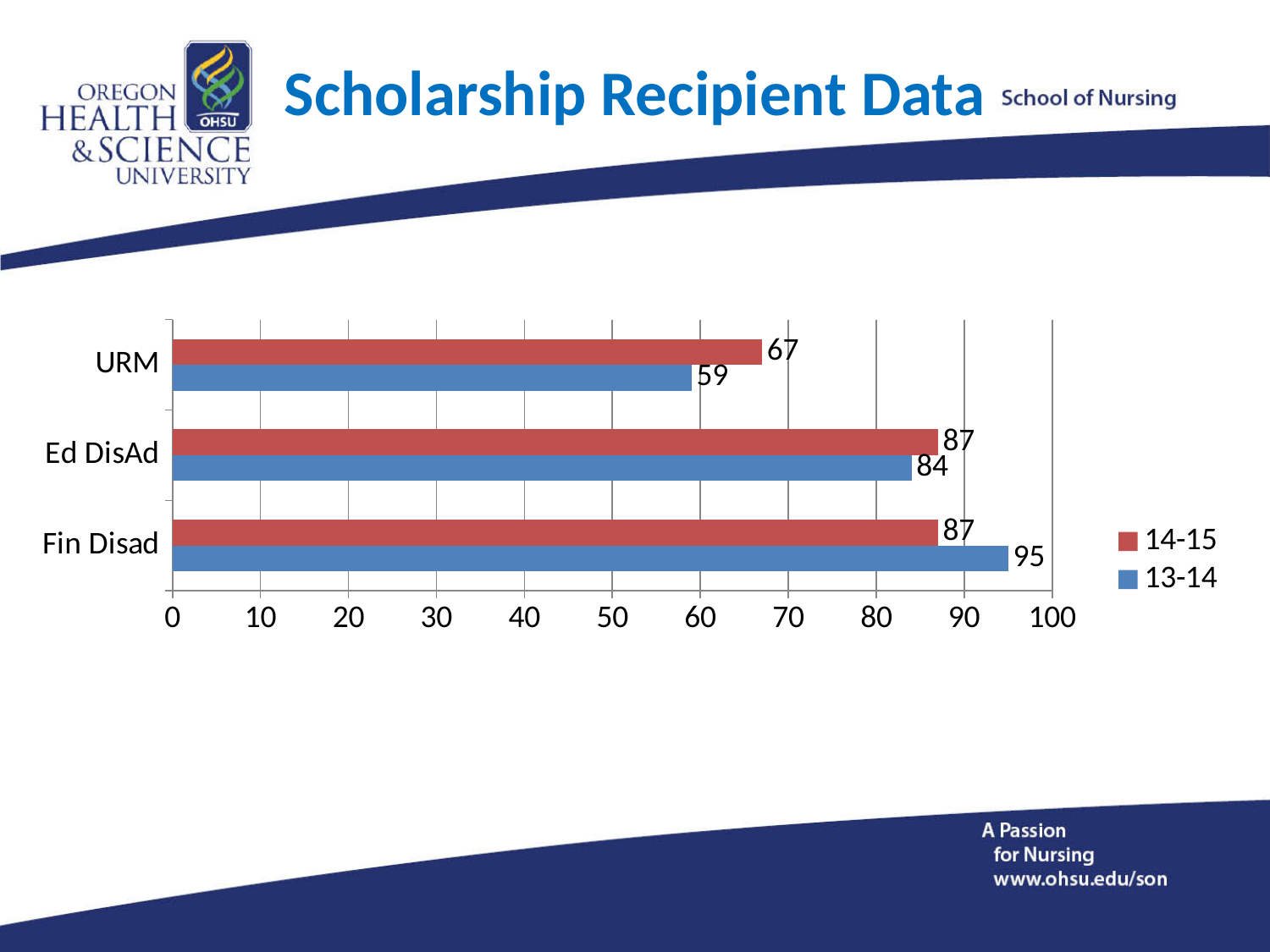

# Scholarship Recipient Data

### Chart

| Category | 13-14 | 14-15 |
|---|---|---|
| Fin Disad | 95.0 | 87.0 |
| Ed DisAd | 84.0 | 87.0 |
| URM | 59.0 | 67.0 |